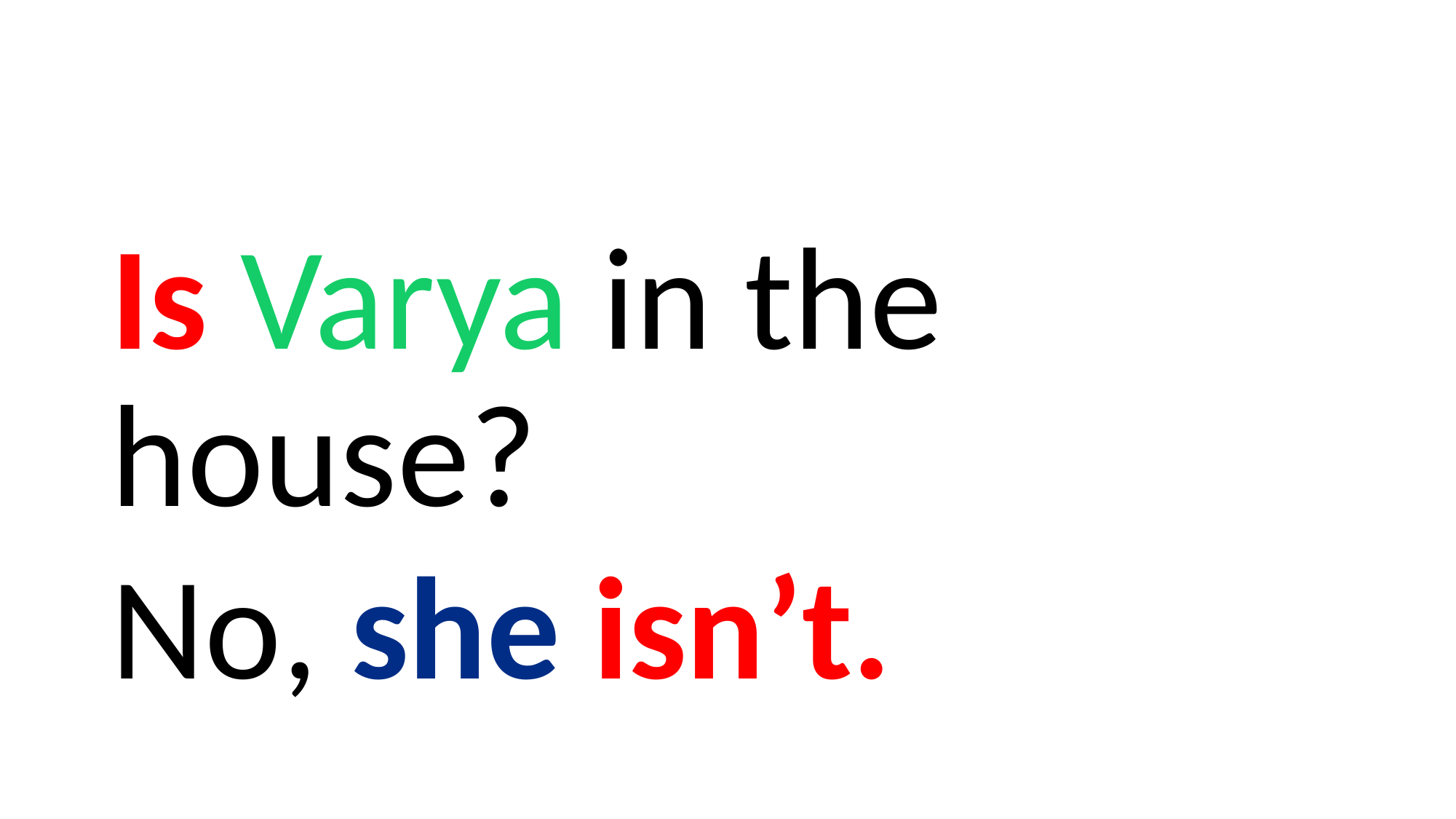

#
Is Varya in the house?
No, she isn’t.